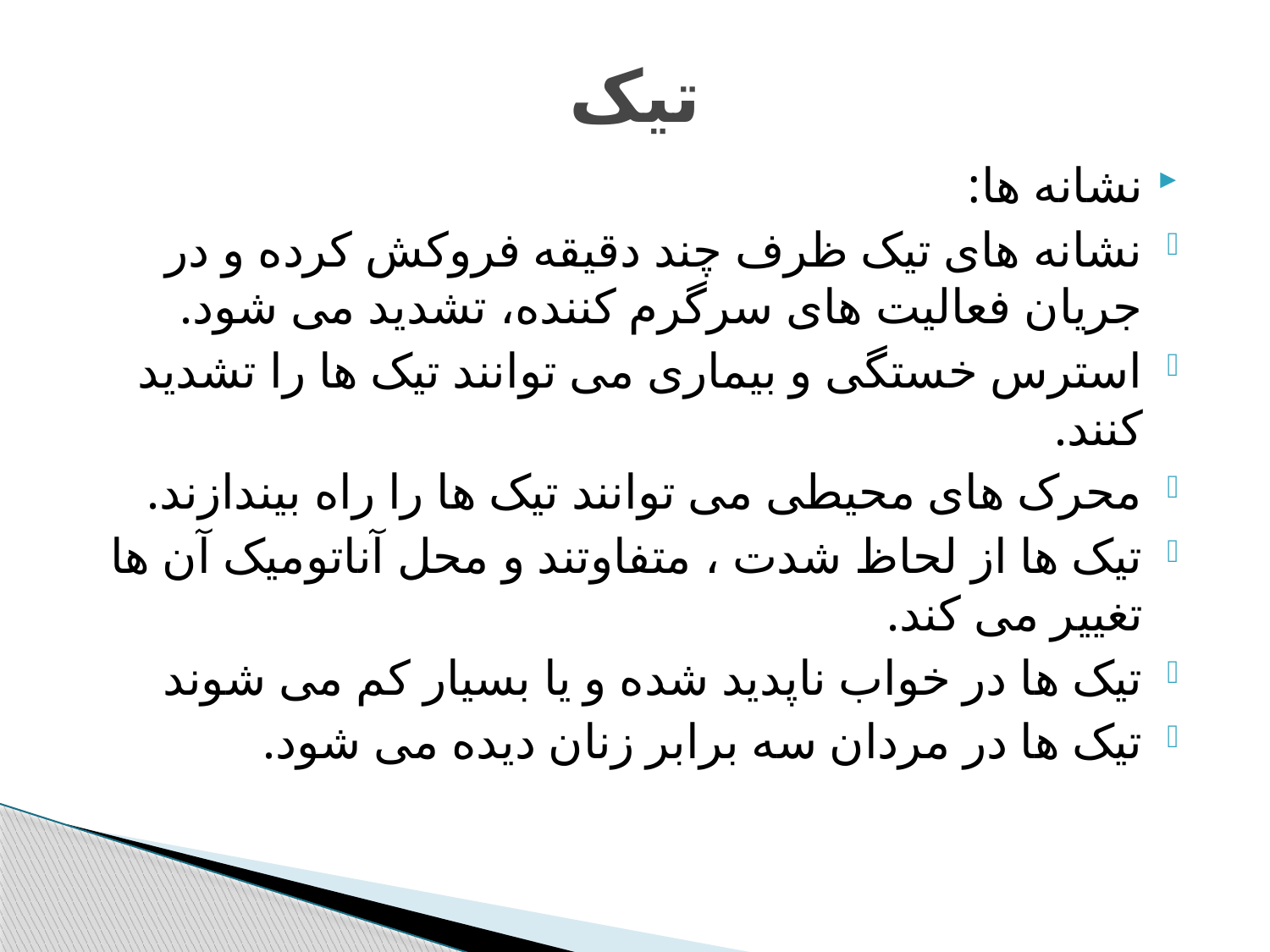

# تیک
نشانه ها:
نشانه های تیک ظرف چند دقیقه فروکش کرده و در جریان فعالیت های سرگرم کننده، تشدید می شود.
استرس خستگی و بیماری می توانند تیک ها را تشدید کنند.
محرک های محیطی می توانند تیک ها را راه بیندازند.
تیک ها از لحاظ شدت ، متفاوتند و محل آناتومیک آن ها تغییر می کند.
تیک ها در خواب ناپدید شده و یا بسیار کم می شوند
تیک ها در مردان سه برابر زنان دیده می شود.